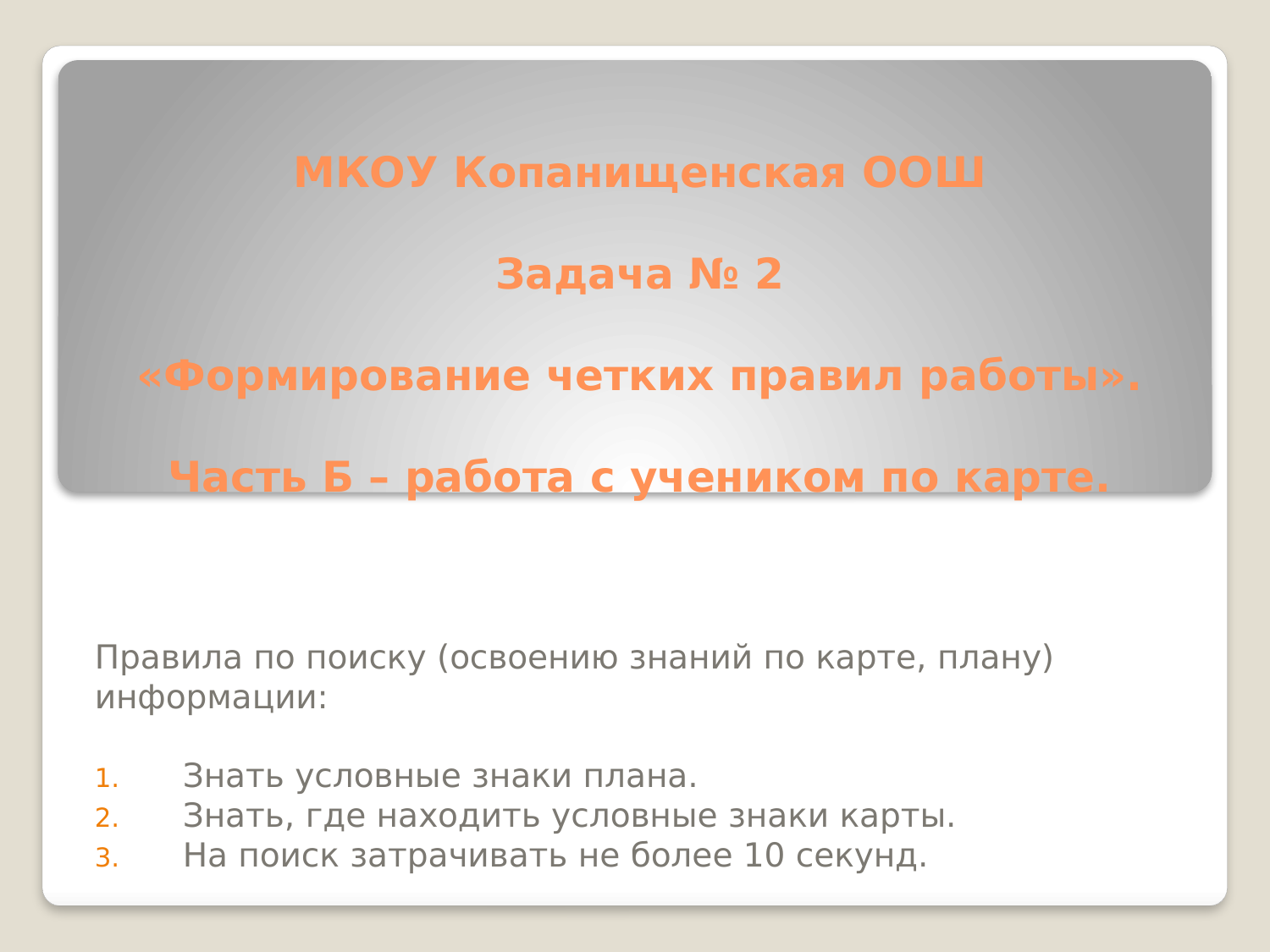

# МКОУ Копанищенская ООШ Задача № 2 «Формирование четких правил работы». Часть Б – работа с учеником по карте.

Правила по поиску (освоению знаний по карте, плану) информации:

Знать условные знаки плана.
Знать, где находить условные знаки карты.
На поиск затрачивать не более 10 секунд.